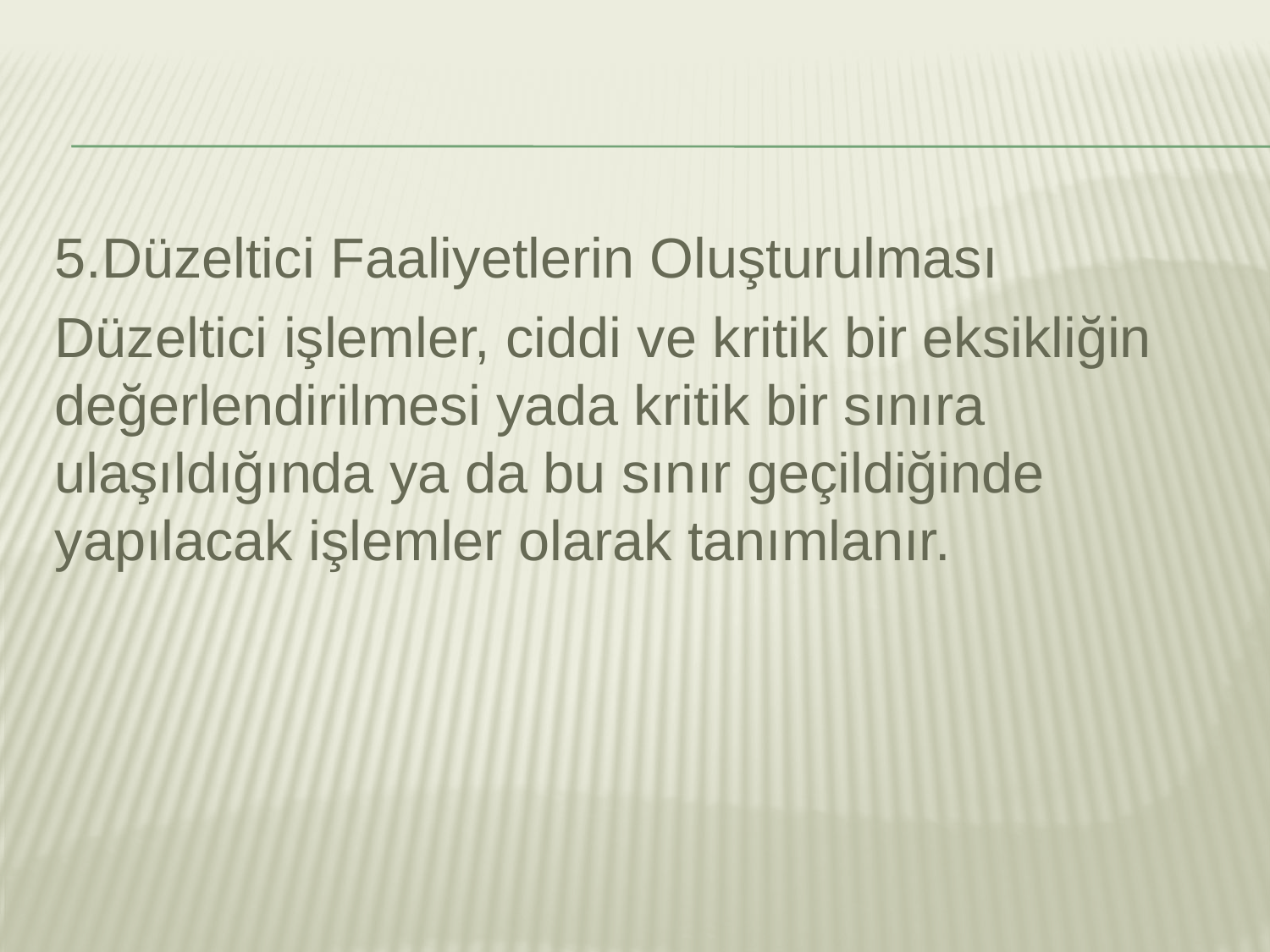

5.Düzeltici Faaliyetlerin Oluşturulması
Düzeltici işlemler, ciddi ve kritik bir eksikliğin değerlendirilmesi yada kritik bir sınıra ulaşıldığında ya da bu sınır geçildiğinde yapılacak işlemler olarak tanımlanır.